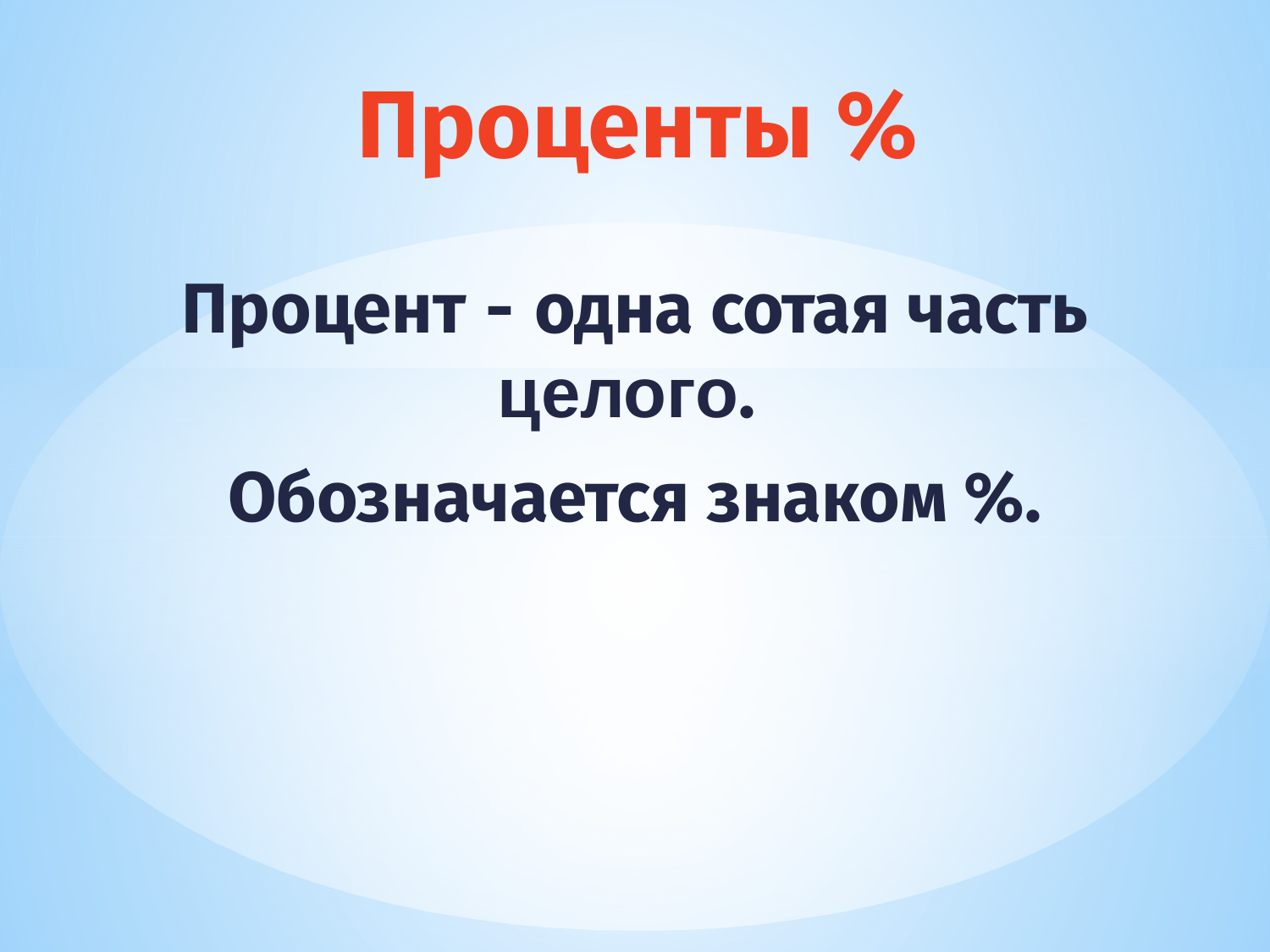

Проценты %
Процент - одна сотая часть целого.
Обозначается знаком %.